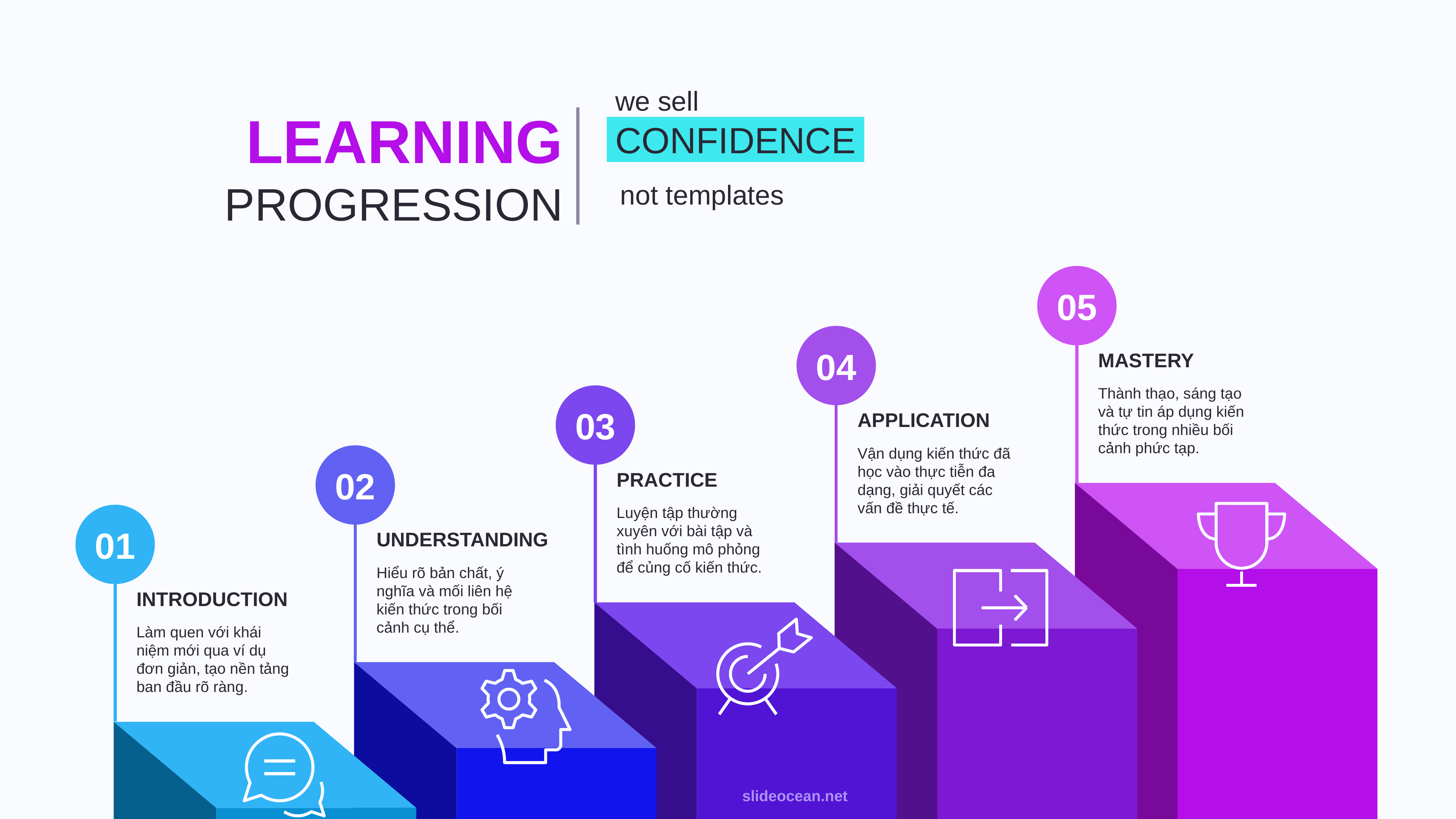

we sell
LEARNING
PROGRESSION
CONFIDENCE

not templates
05
04
MASTERY
Thành thạo, sáng tạo và tự tin áp dụng kiến thức trong nhiều bối cảnh phức tạp.
03
APPLICATION
Vận dụng kiến thức đã học vào thực tiễn đa dạng, giải quyết các vấn đề thực tế.
02
PRACTICE

Luyện tập thường xuyên với bài tập và tình huống mô phỏng để củng cố kiến thức.

01
UNDERSTANDING

Hiểu rõ bản chất, ý nghĩa và mối liên hệ kiến thức trong bối cảnh cụ thể.

INTRODUCTION

Làm quen với khái niệm mới qua ví dụ đơn giản, tạo nền tảng ban đầu rõ ràng.

slideocean.net